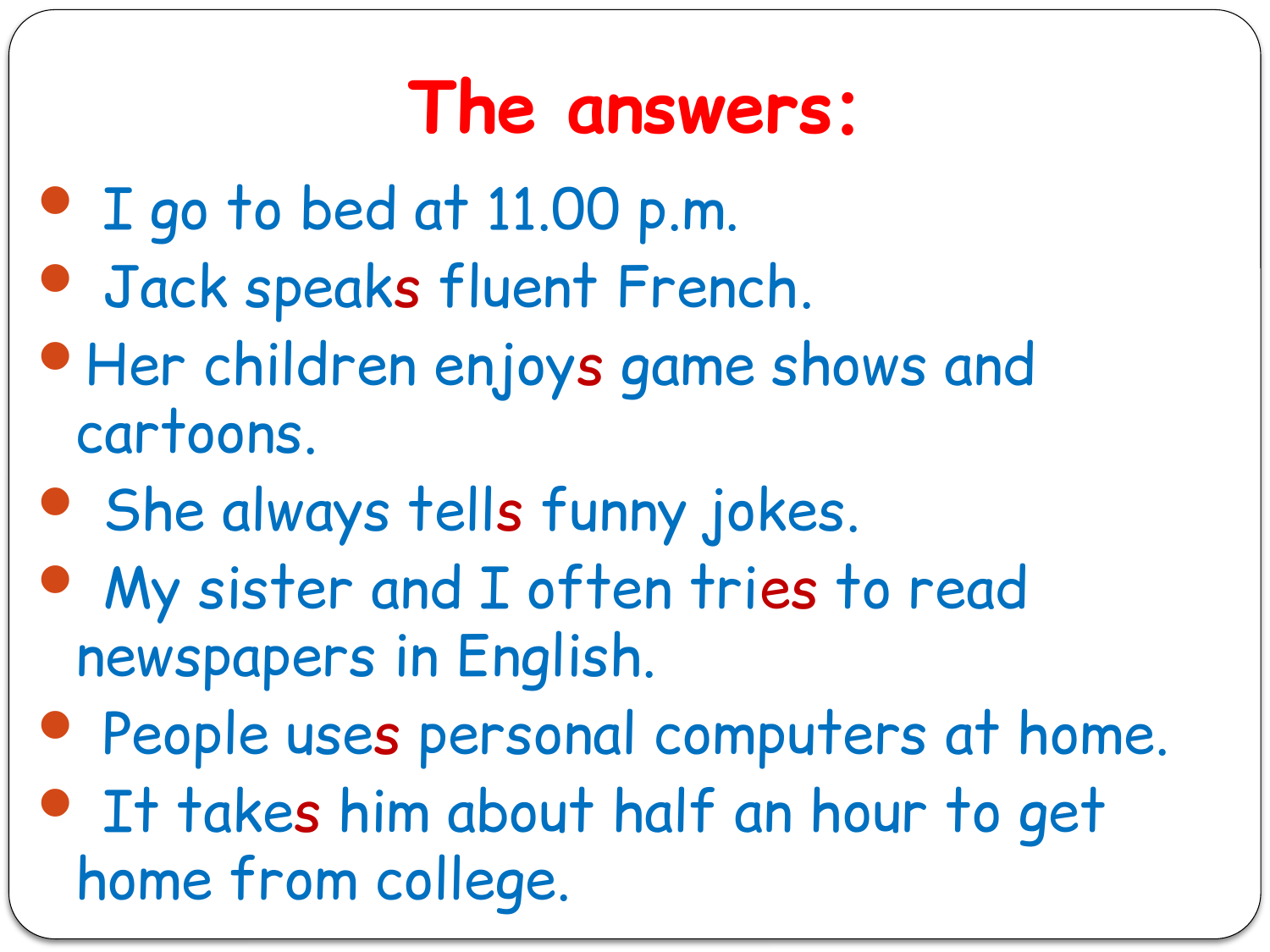

# The answers:
 I go to bed at 11.00 p.m.
 Jack speaks fluent French.
Her children enjoys game shows and cartoons.
 She always tells funny jokes.
 My sister and I often tries to read newspapers in English.
 People uses personal computers at home.
 It takes him about half an hour to get home from college.